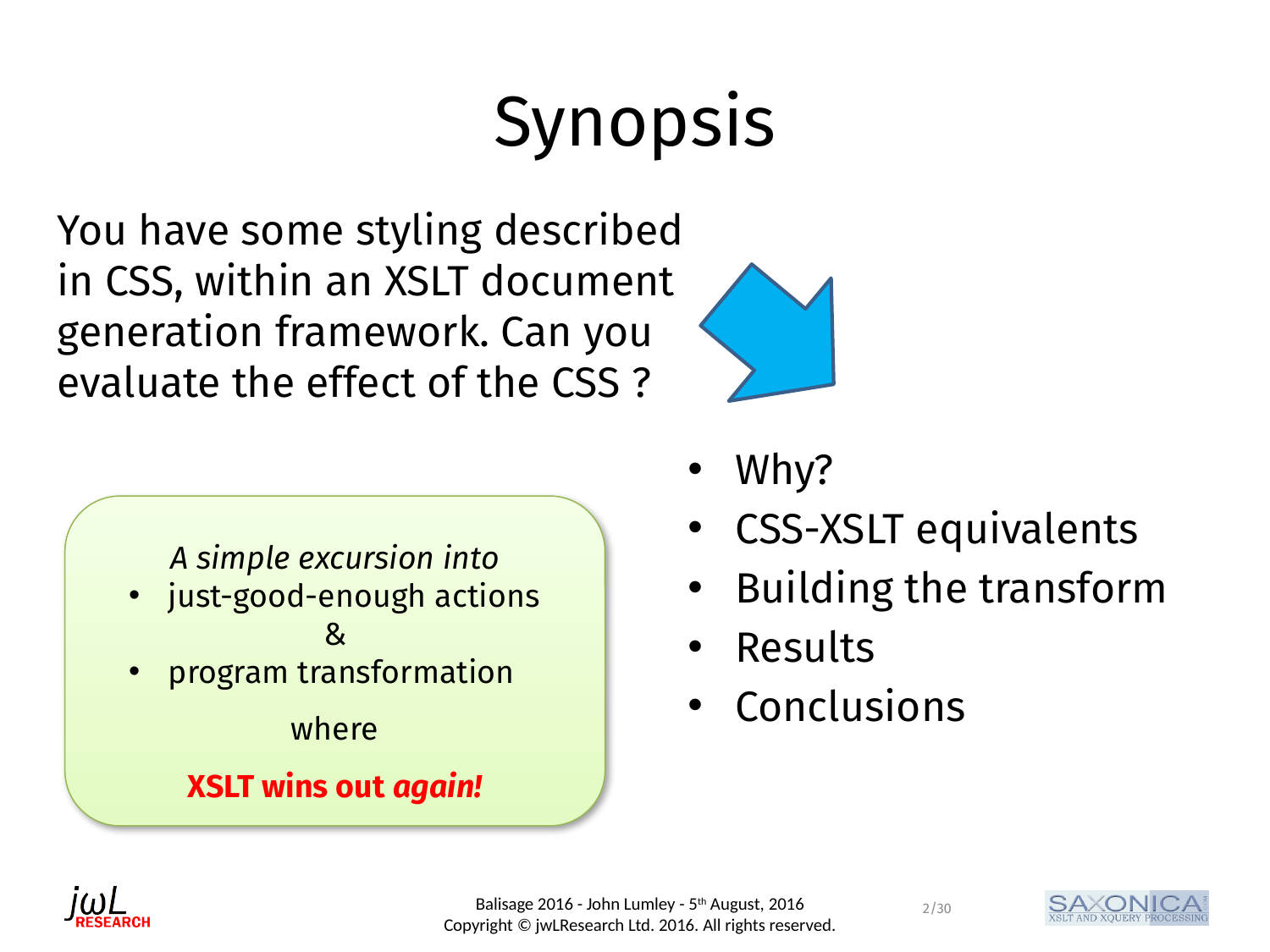

# Synopsis
You have some styling described in CSS, within an XSLT document generation framework. Can you evaluate the effect of the CSS ?

Why?
CSS-XSLT equivalents
Building the transform
Results
Conclusions

A simple excursion into
just-good-enough actions
&
program transformation
where
XSLT wins out again!

2